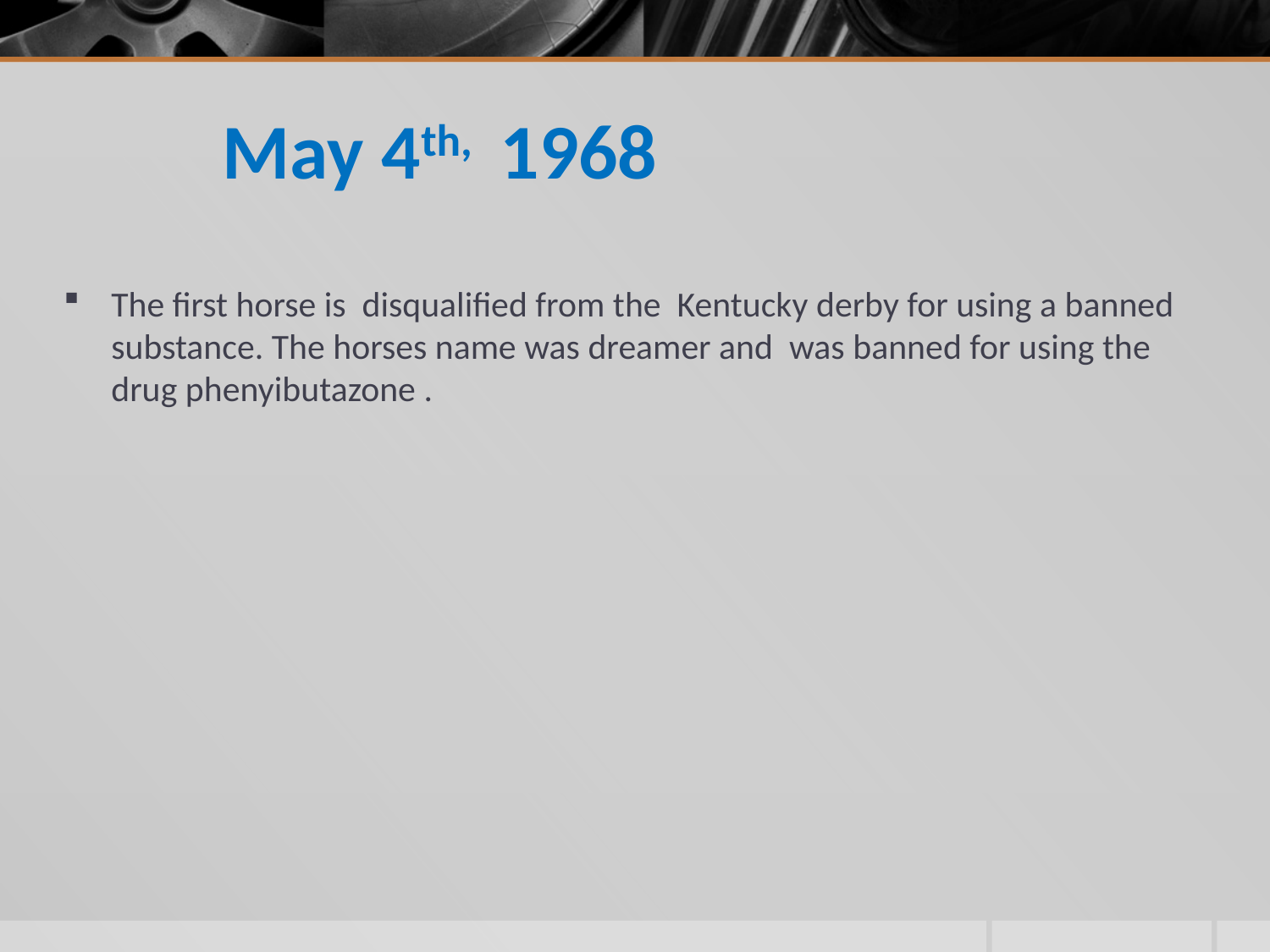

# May 4th,  1968
The first horse is  disqualified from the  Kentucky derby for using a banned substance. The horses name was dreamer and  was banned for using the drug phenyibutazone .